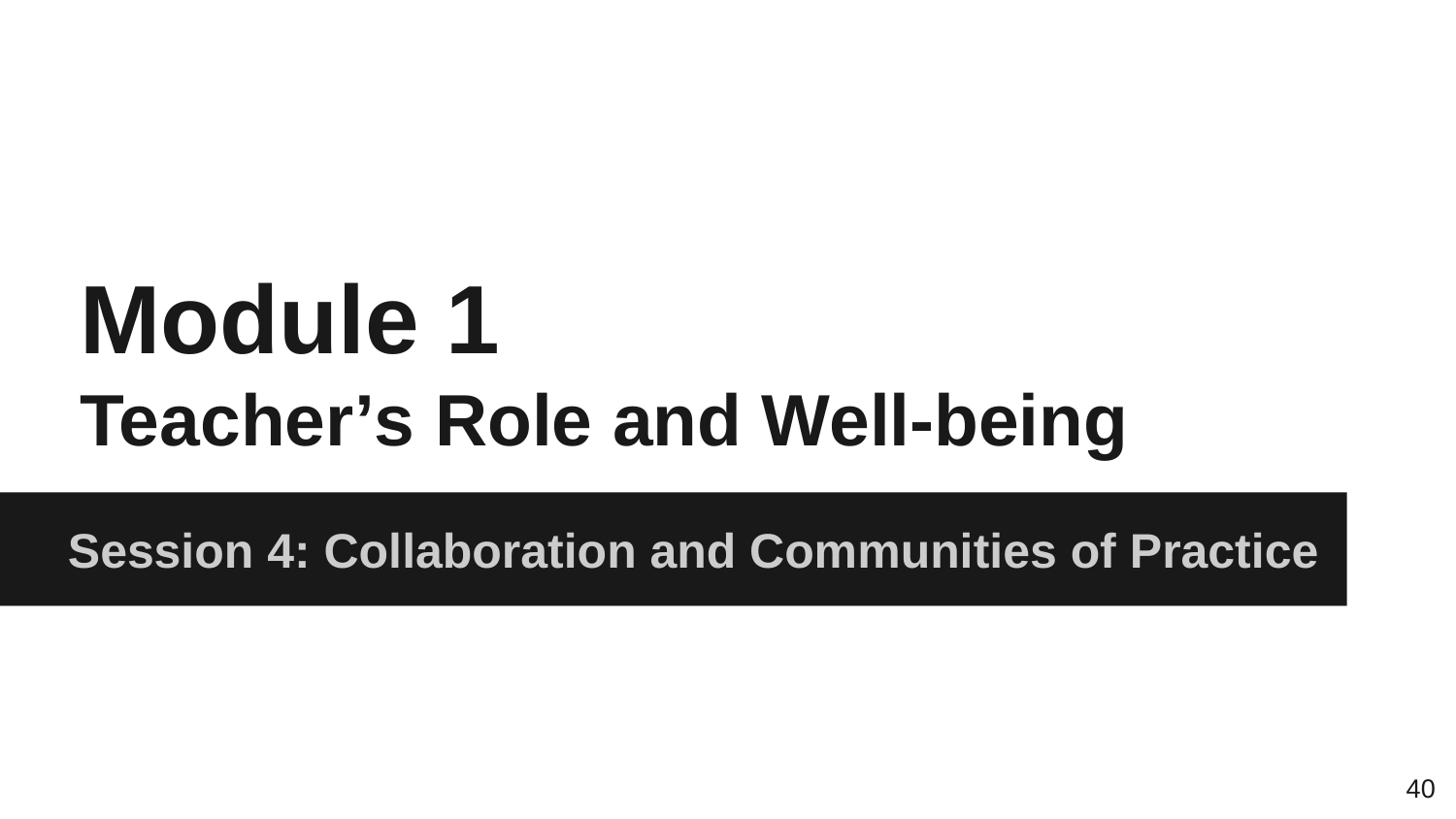

# Module 1
Teacher’s Role and Well-being
Session 4: Collaboration and Communities of Practice
40